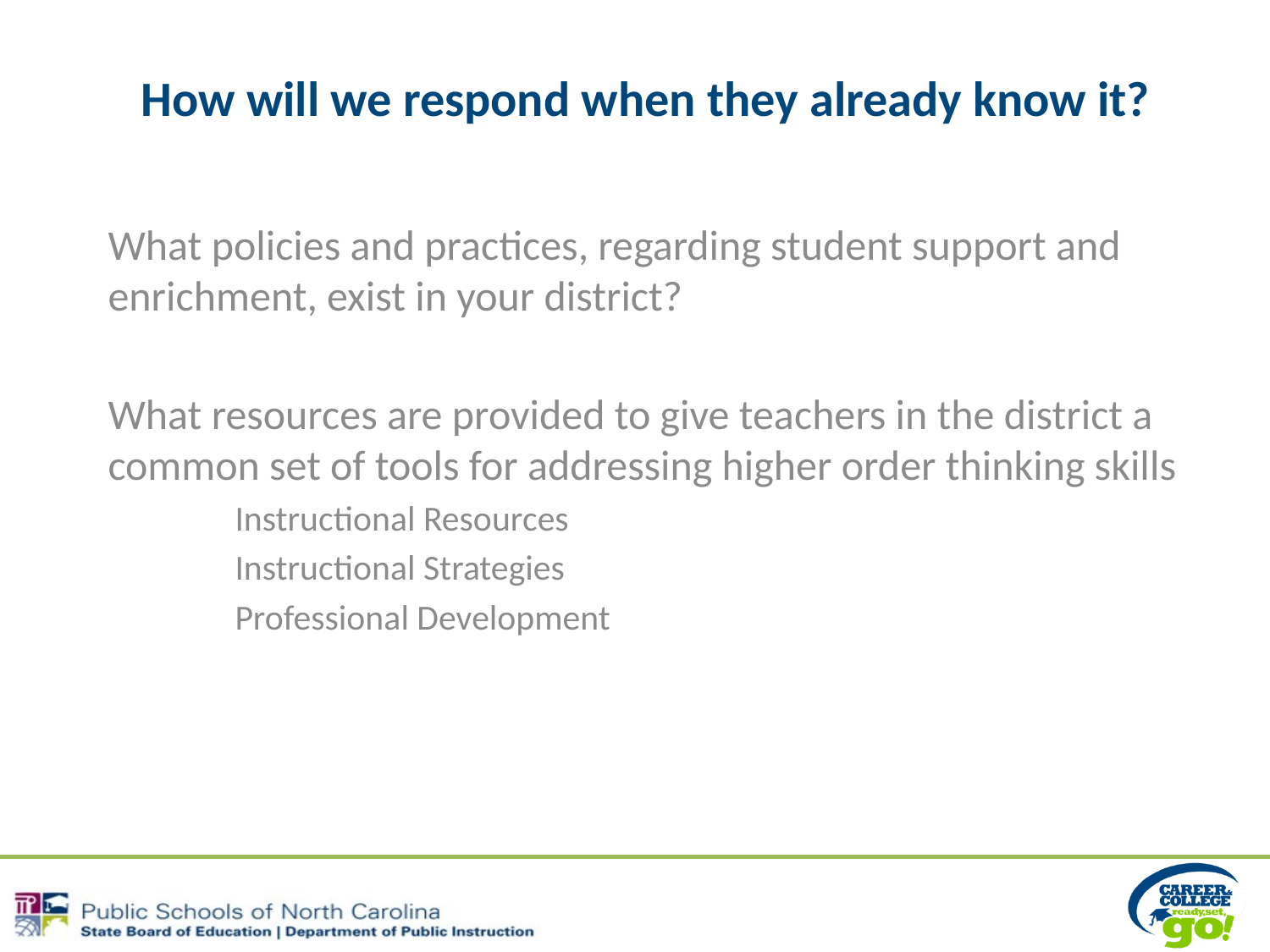

# How will we respond when they already know it?
What policies and practices, regarding student support and enrichment, exist in your district?

What resources are provided to give teachers in the district a common set of tools for addressing higher order thinking skills
Instructional Resources
Instructional Strategies
Professional Development